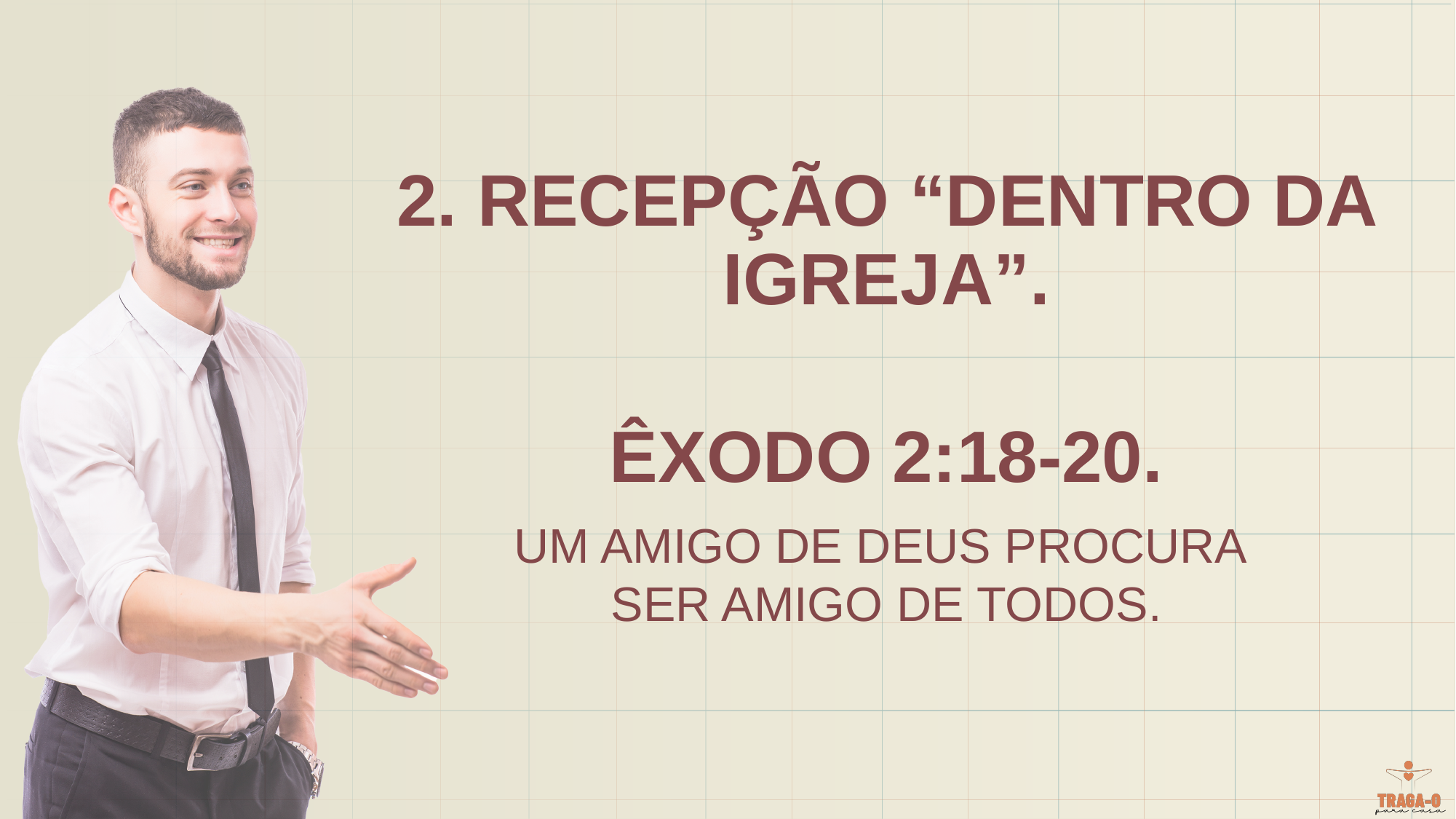

2. RECEPÇÃO “DENTRO DA IGREJA”.

Êxodo 2:18-20.
um amigo de Deus procura
ser amigo de todos.